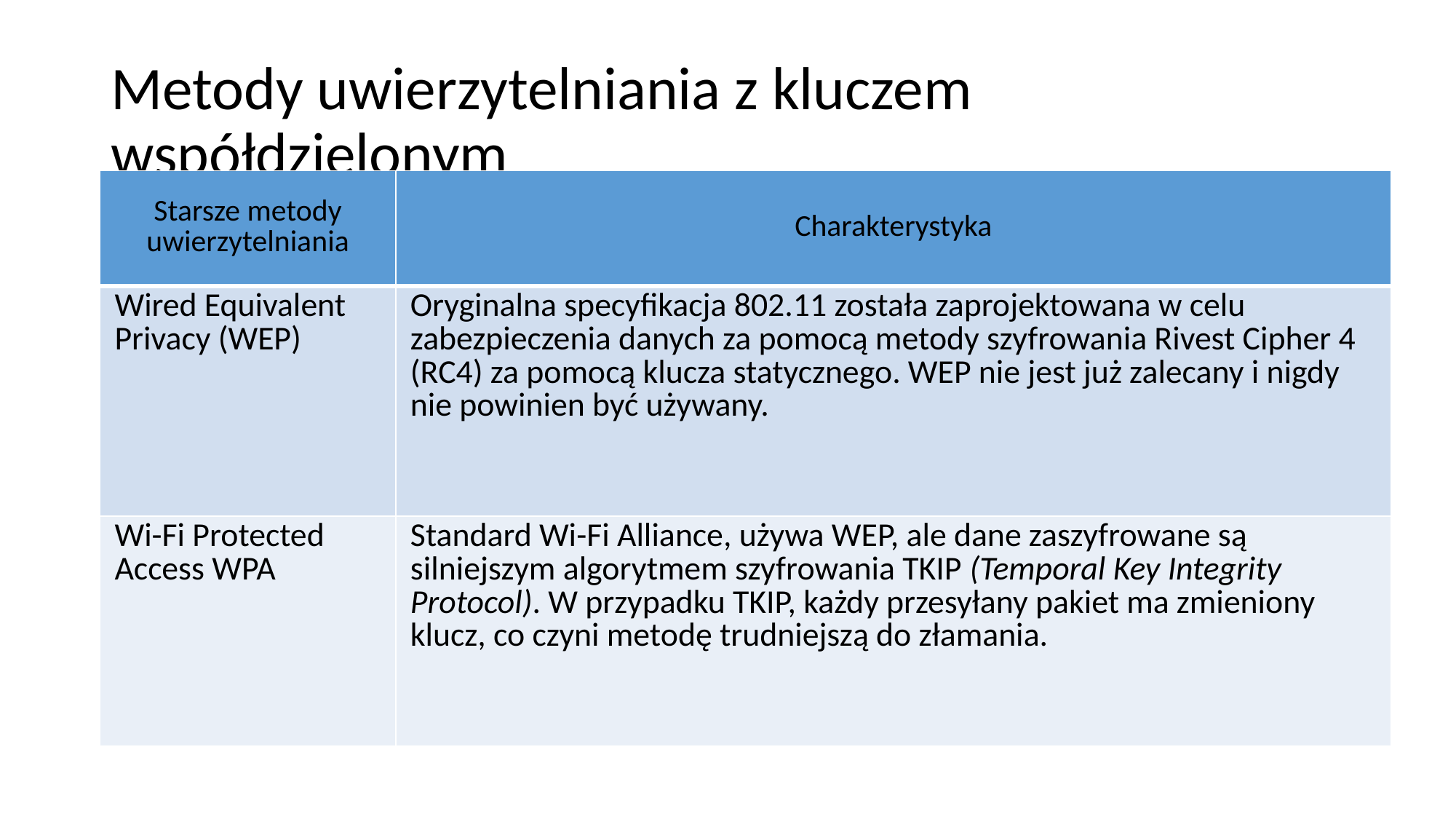

# Metody uwierzytelniania z kluczem współdzielonym
| Starsze metody uwierzytelniania | Charakterystyka |
| --- | --- |
| Wired Equivalent Privacy (WEP) | Oryginalna specyfikacja 802.11 została zaprojektowana w celu zabezpieczenia danych za pomocą metody szyfrowania Rivest Cipher 4 (RC4) za pomocą klucza statycznego. WEP nie jest już zalecany i nigdy nie powinien być używany. |
| Wi-Fi Protected Access WPA | Standard Wi-Fi Alliance, używa WEP, ale dane zaszyfrowane są silniejszym algorytmem szyfrowania TKIP (Temporal Key Integrity Protocol). W przypadku TKIP, każdy przesyłany pakiet ma zmieniony klucz, co czyni metodę trudniejszą do złamania. |